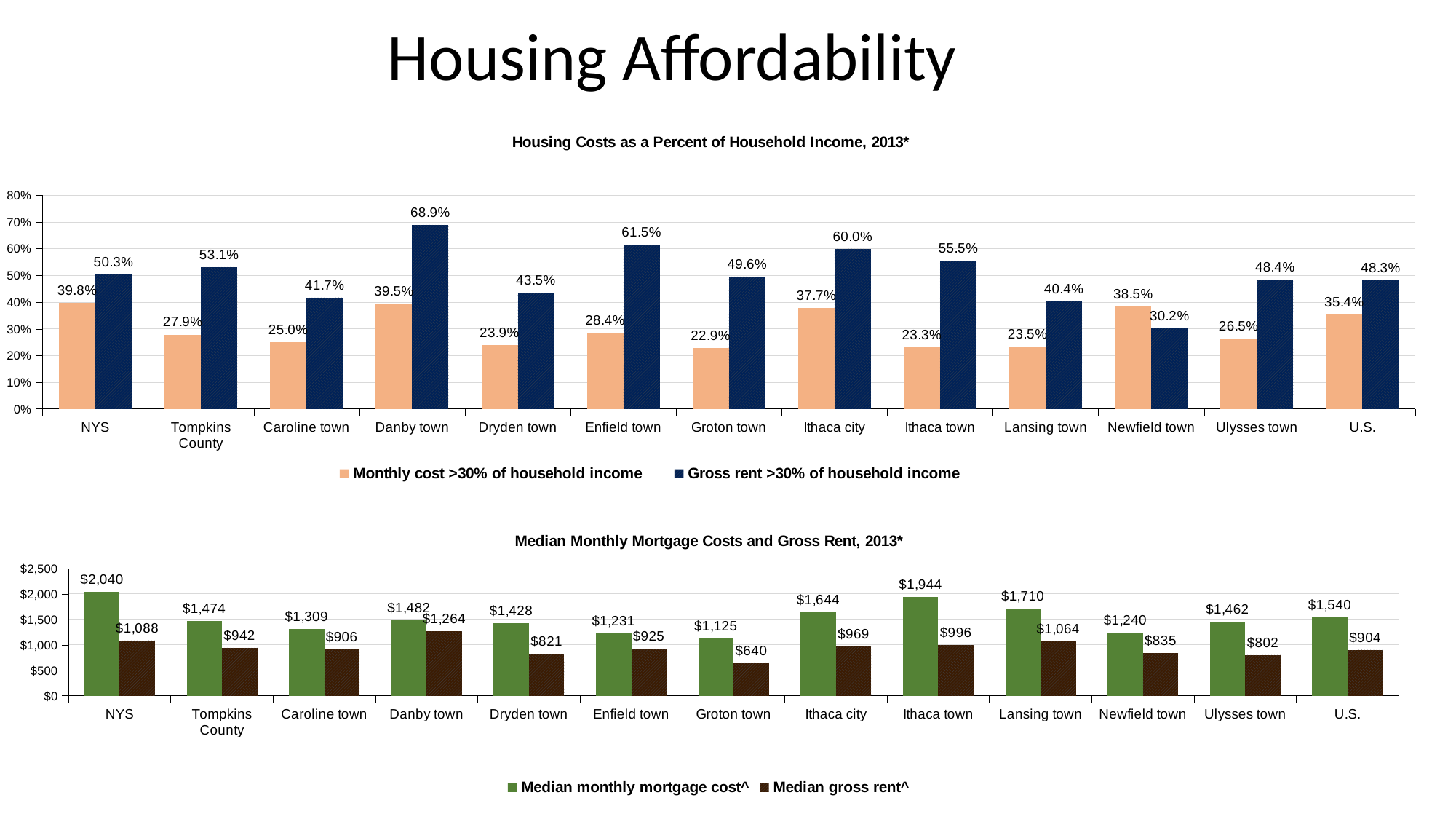

# Housing Affordability

### Chart:

| Category | Monthly cost >30% of household income | Gross rent >30% of household income |
|---|---|---|
| NYS | 0.3982247976453274 | 0.5033975208064174 |
| Tompkins County | 0.2787860066414395 | 0.5314193817380428 |
| Caroline town | 0.24964336661911554 | 0.4174454828660436 |
| Danby town | 0.3948019801980198 | 0.6894409937888198 |
| Dryden town | 0.23914930555555555 | 0.43476167549350025 |
| Enfield town | 0.2844175491679274 | 0.6146496815286624 |
| Groton town | 0.22869198312236286 | 0.4957142857142857 |
| Ithaca city | 0.37713936430317846 | 0.5999724783266822 |
| Ithaca town | 0.23260340632603407 | 0.5547815072830906 |
| Lansing town | 0.23454746136865343 | 0.4040681693238043 |
| Newfield town | 0.3846971307120085 | 0.30217391304347824 |
| Ulysses town | 0.2647754137115839 | 0.484375 |
| U.S. | 0.3539952959444281 | 0.4830819492207579 |

### Chart:

| Category | Median monthly mortgage cost^ | Median gross rent^ |
|---|---|---|
| NYS | 2040.0 | 1088.0 |
| Tompkins County | 1474.0 | 942.0 |
| Caroline town | 1309.0 | 906.0 |
| Danby town | 1482.0 | 1264.0 |
| Dryden town | 1428.0 | 821.0 |
| Enfield town | 1231.0 | 925.0 |
| Groton town | 1125.0 | 640.0 |
| Ithaca city | 1644.0 | 969.0 |
| Ithaca town | 1944.0 | 996.0 |
| Lansing town | 1710.0 | 1064.0 |
| Newfield town | 1240.0 | 835.0 |
| Ulysses town | 1462.0 | 802.0 |
| U.S. | 1540.0 | 904.0 |